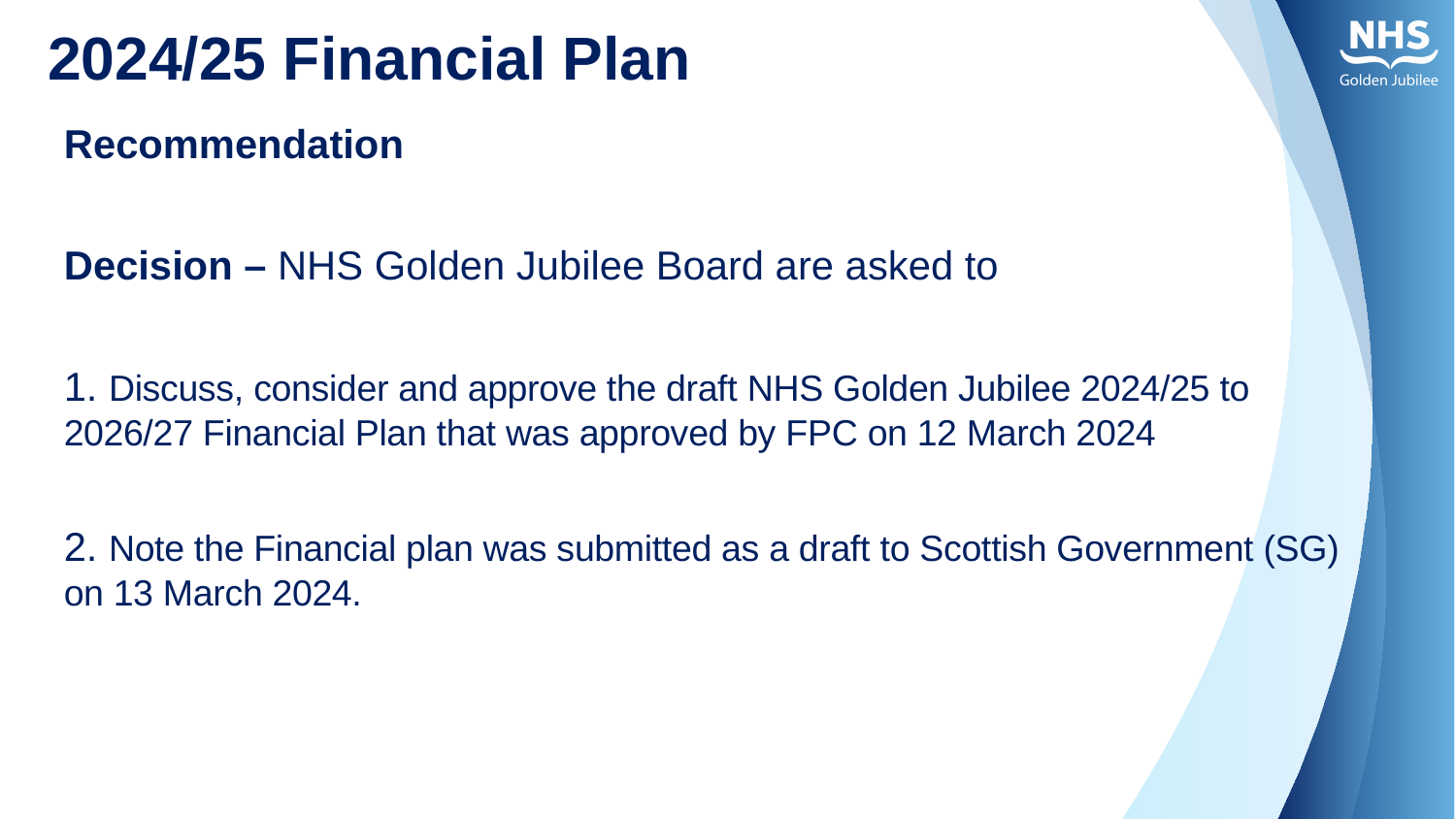

# 2024/25 Financial Plan
Recommendation

Decision – NHS Golden Jubilee Board are asked to

1. Discuss, consider and approve the draft NHS Golden Jubilee 2024/25 to 2026/27 Financial Plan that was approved by FPC on 12 March 2024

2. Note the Financial plan was submitted as a draft to Scottish Government (SG) on 13 March 2024.